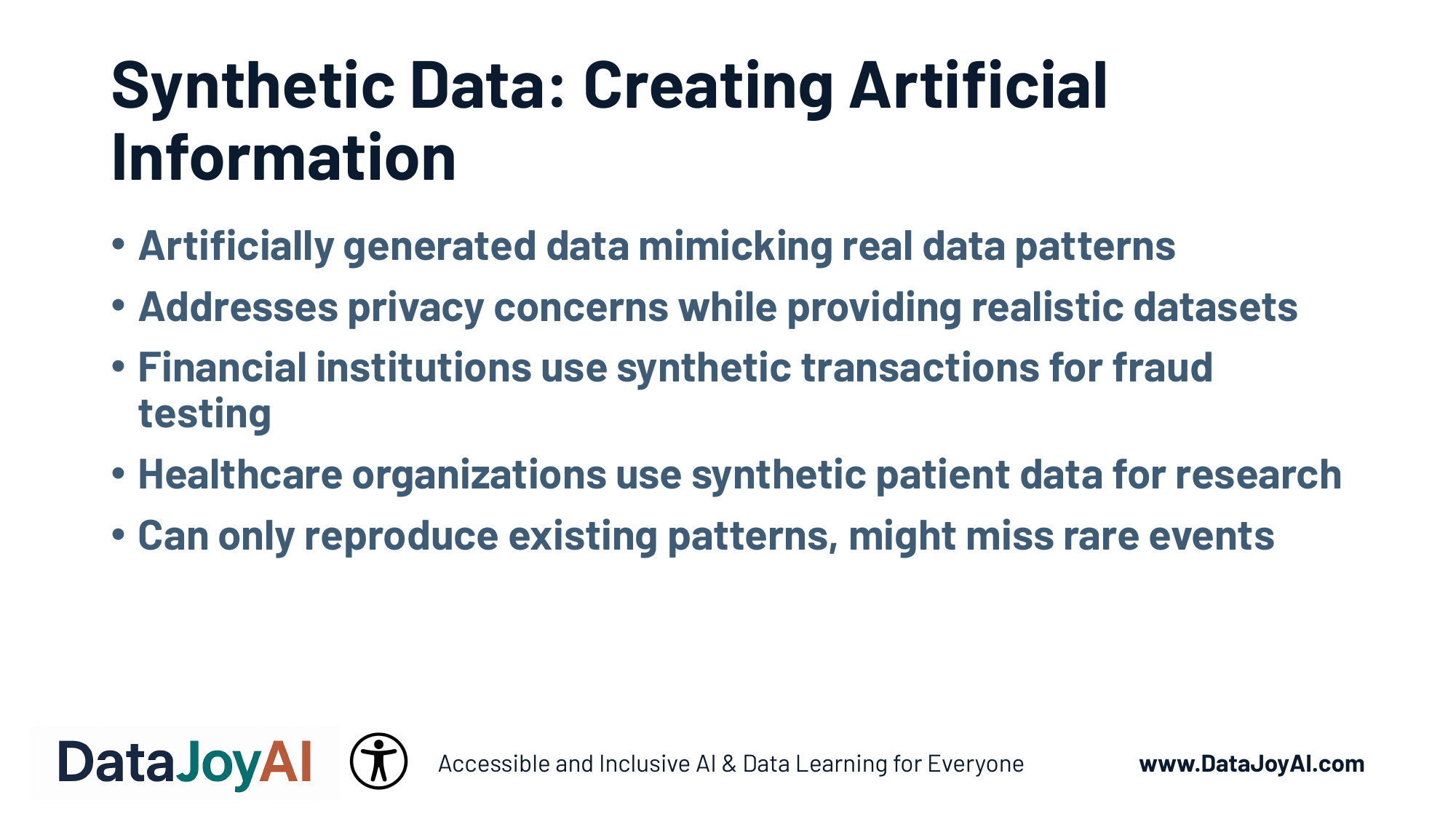

# Synthetic Data: Creating Artificial Information
Artificially generated data mimicking real data patterns
Addresses privacy concerns while providing realistic datasets
Financial institutions use synthetic transactions for fraud testing
Healthcare organizations use synthetic patient data for research
Can only reproduce existing patterns, might miss rare events